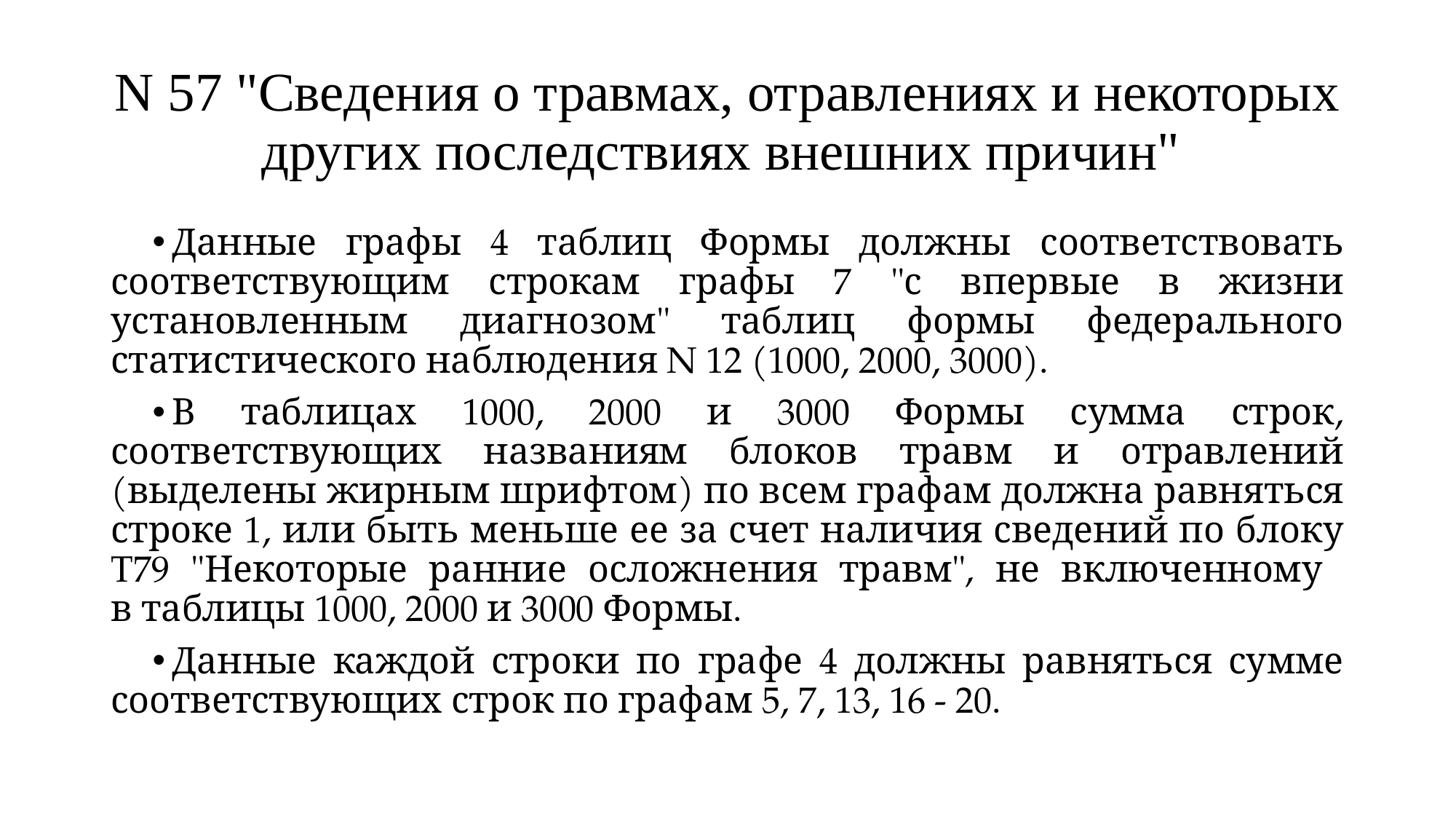

# N 57 "Сведения о травмах, отравлениях и некоторых других последствиях внешних причин"
Данные графы 4 таблиц Формы должны соответствовать соответствующим строкам графы 7 "с впервые в жизни установленным диагнозом" таблиц формы федерального статистического наблюдения N 12 (1000, 2000, 3000).
В таблицах 1000, 2000 и 3000 Формы сумма строк, соответствующих названиям блоков травм и отравлений (выделены жирным шрифтом) по всем графам должна равняться строке 1, или быть меньше ее за счет наличия сведений по блоку T79 "Некоторые ранние осложнения травм", не включенному
в таблицы 1000, 2000 и 3000 Формы.
Данные каждой строки по графе 4 должны равняться сумме соответствующих строк по графам 5, 7, 13, 16 - 20.